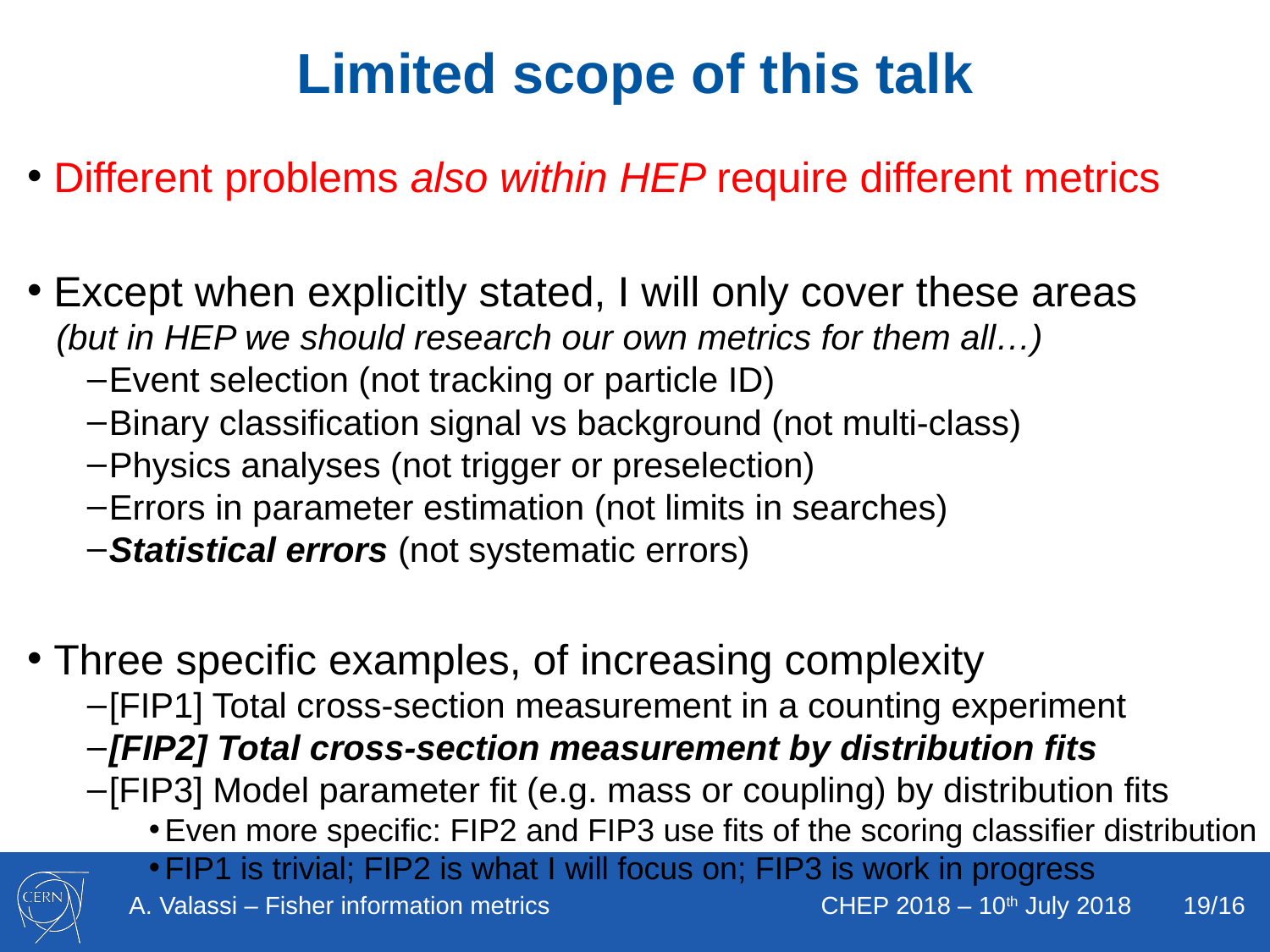

# Limited scope of this talk
Different problems also within HEP require different metrics

Except when explicitly stated, I will only cover these areas
   (but in HEP we should research our own metrics for them all…)
Event selection (not tracking or particle ID)
Binary classification signal vs background (not multi-class)
Physics analyses (not trigger or preselection)
Errors in parameter estimation (not limits in searches)
Statistical errors (not systematic errors)

Three specific examples, of increasing complexity
[FIP1] Total cross-section measurement in a counting experiment
[FIP2] Total cross-section measurement by distribution fits
[FIP3] Model parameter fit (e.g. mass or coupling) by distribution fits
Even more specific: FIP2 and FIP3 use fits of the scoring classifier distribution
FIP1 is trivial; FIP2 is what I will focus on; FIP3 is work in progress